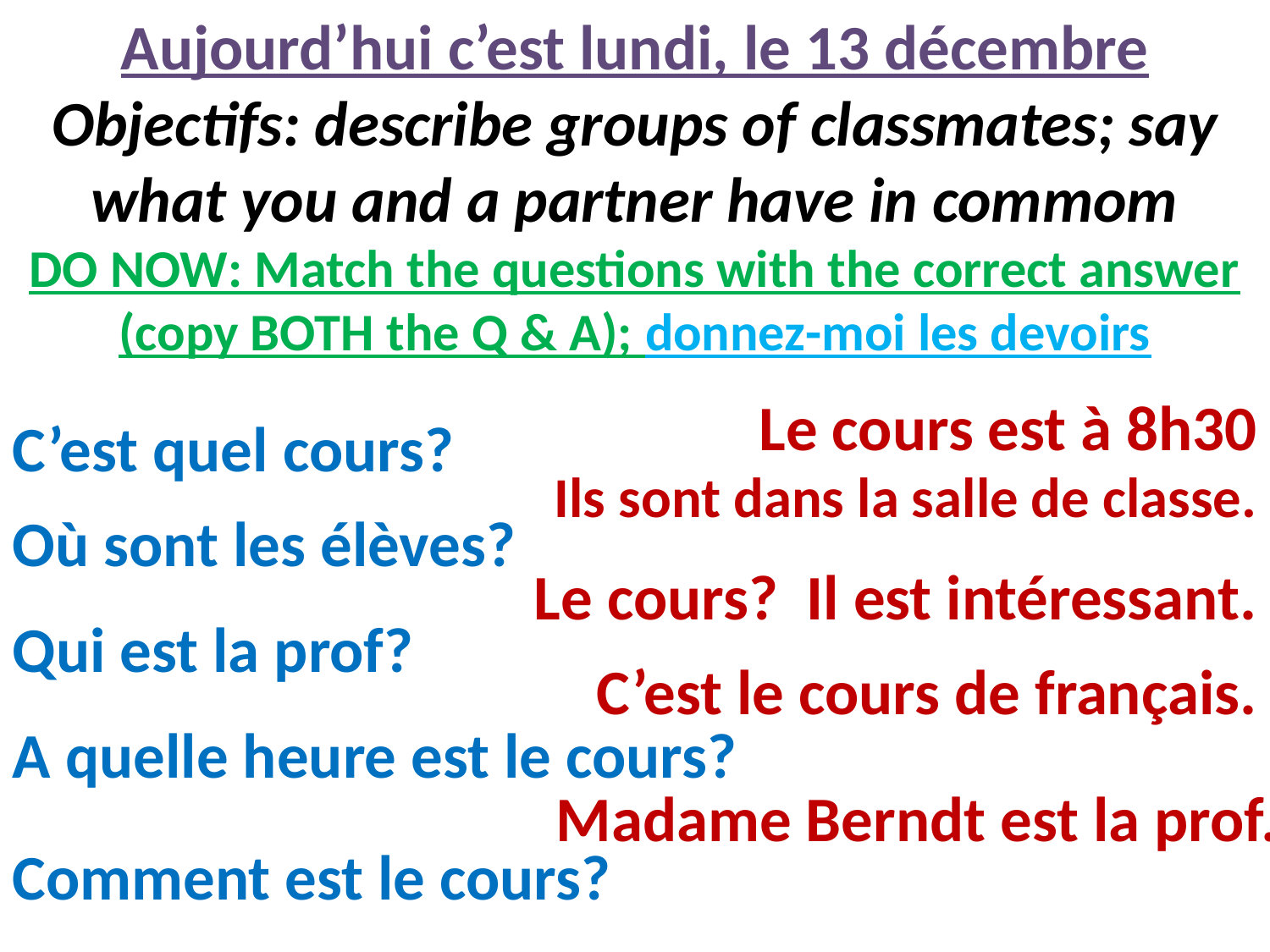

Aujourd’hui c’est lundi, le 13 décembre
Objectifs: describe groups of classmates; say what you and a partner have in commom
DO NOW: Match the questions with the correct answer (copy BOTH the Q & A); donnez-moi les devoirs
Le cours est à 8h30
C’est quel cours?
Ils sont dans la salle de classe.
Où sont les élèves?
Le cours?  Il est intéressant.
Qui est la prof?
C’est le cours de français.
A quelle heure est le cours?
Madame Berndt est la prof.
Comment est le cours?